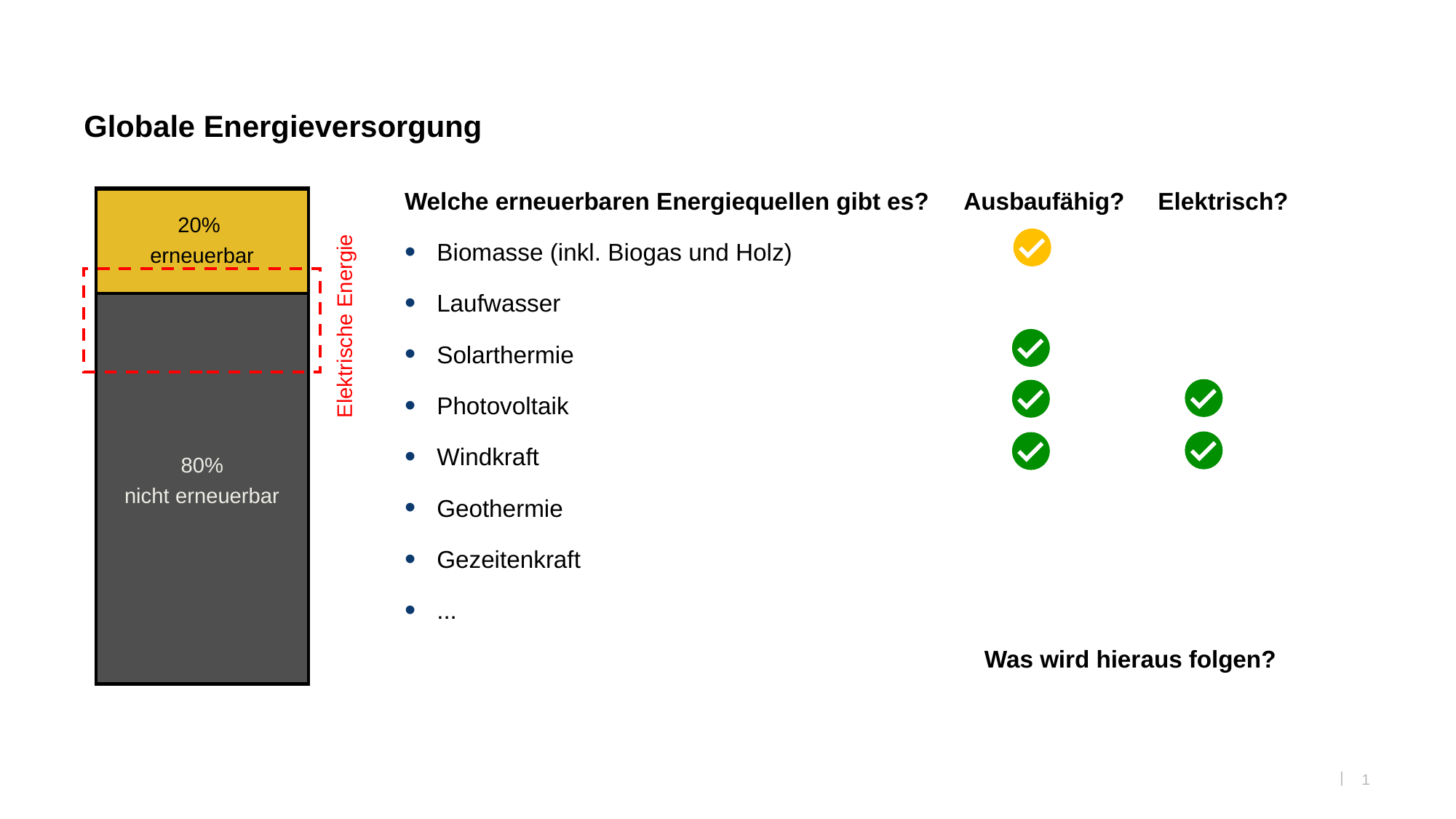

# Globale Energieversorgung
Ausbaufähig?     Elektrisch?

Welche erneuerbaren Energiequellen gibt es?
Biomasse (inkl. Biogas und Holz)
Laufwasser
Solarthermie
Photovoltaik
Windkraft
Geothermie
Gezeitenkraft
...

20%
erneuerbar

80%
nicht erneuerbar

Elektrische Energie

Was wird hieraus folgen?

1